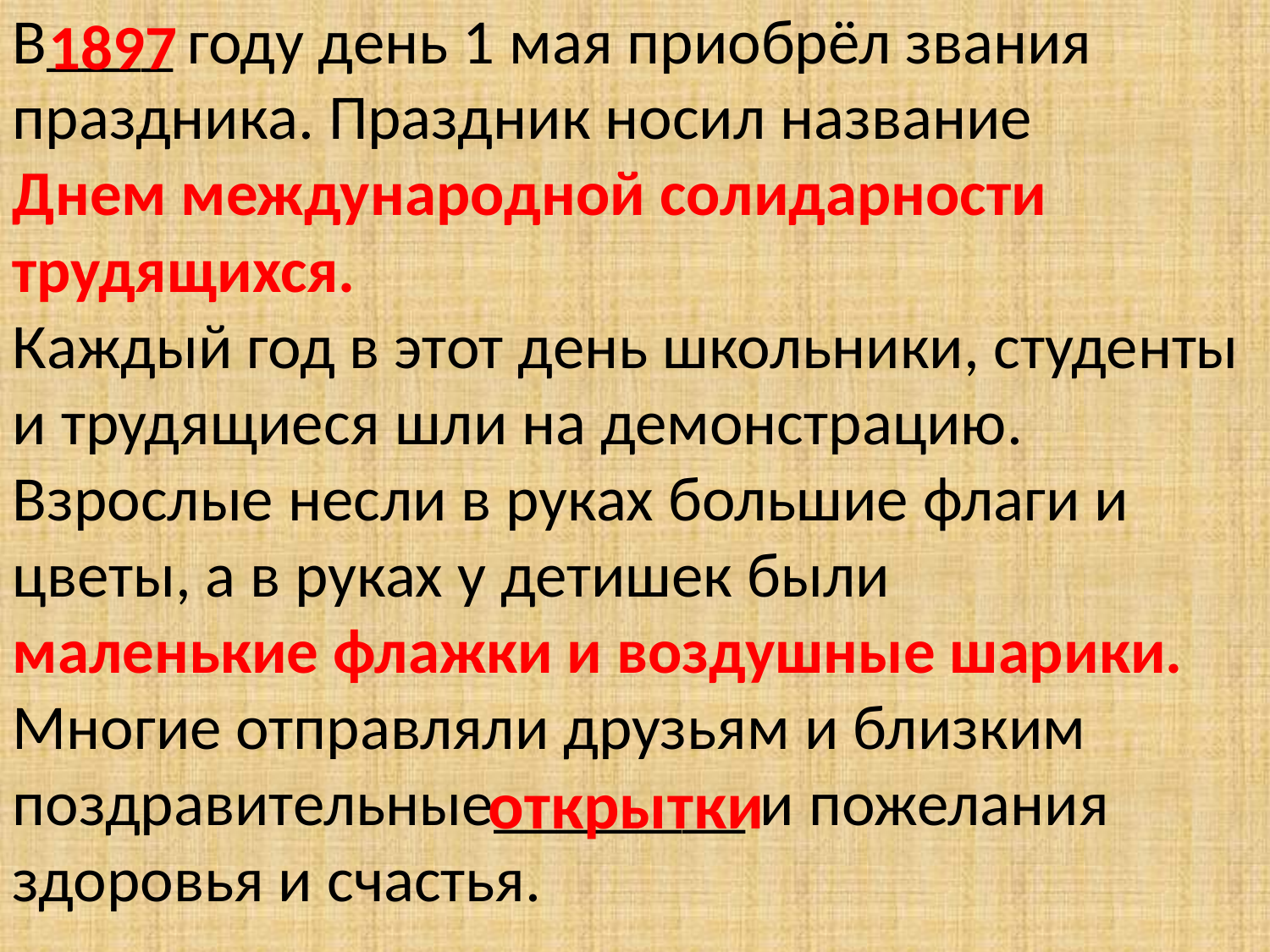

1897
В____ году день 1 мая приобрёл звания праздника. Праздник носил название
Днем международной солидарности трудящихся.
Каждый год в этот день школьники, студенты и трудящиеся шли на демонстрацию. Взрослые несли в руках большие флаги и цветы, а в руках у детишек были
маленькие флажки и воздушные шарики.
Многие отправляли друзьям и близким поздравительные________ и пожелания здоровья и счастья.

открытки